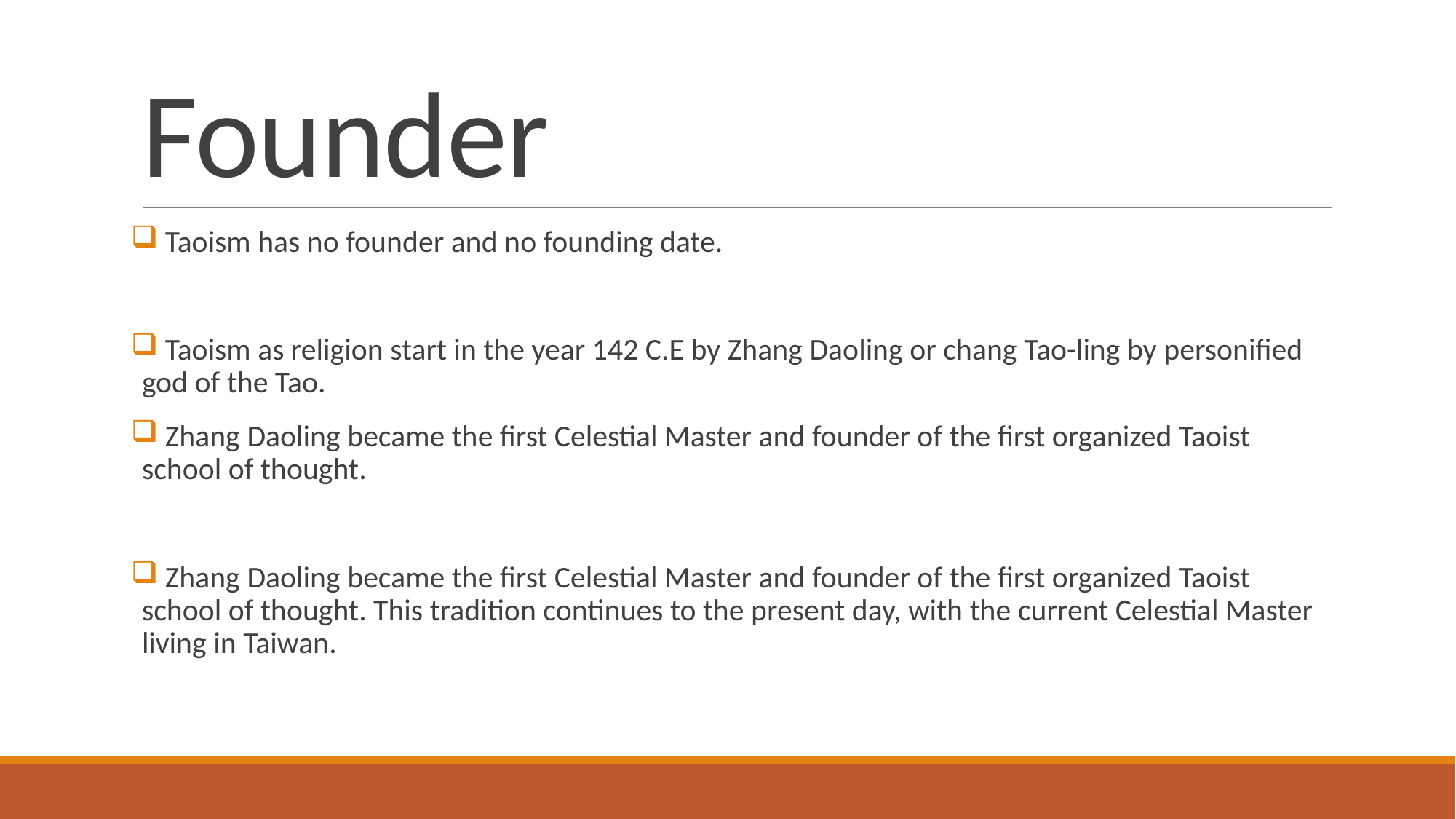

# Founder
 Taoism has no founder and no founding date.

 Taoism as religion start in the year 142 C.E by Zhang Daoling or chang Tao-ling by personified god of the Tao.
 Zhang Daoling became the first Celestial Master and founder of the first organized Taoist school of thought.

 Zhang Daoling became the first Celestial Master and founder of the first organized Taoist school of thought. This tradition continues to the present day, with the current Celestial Master living in Taiwan.